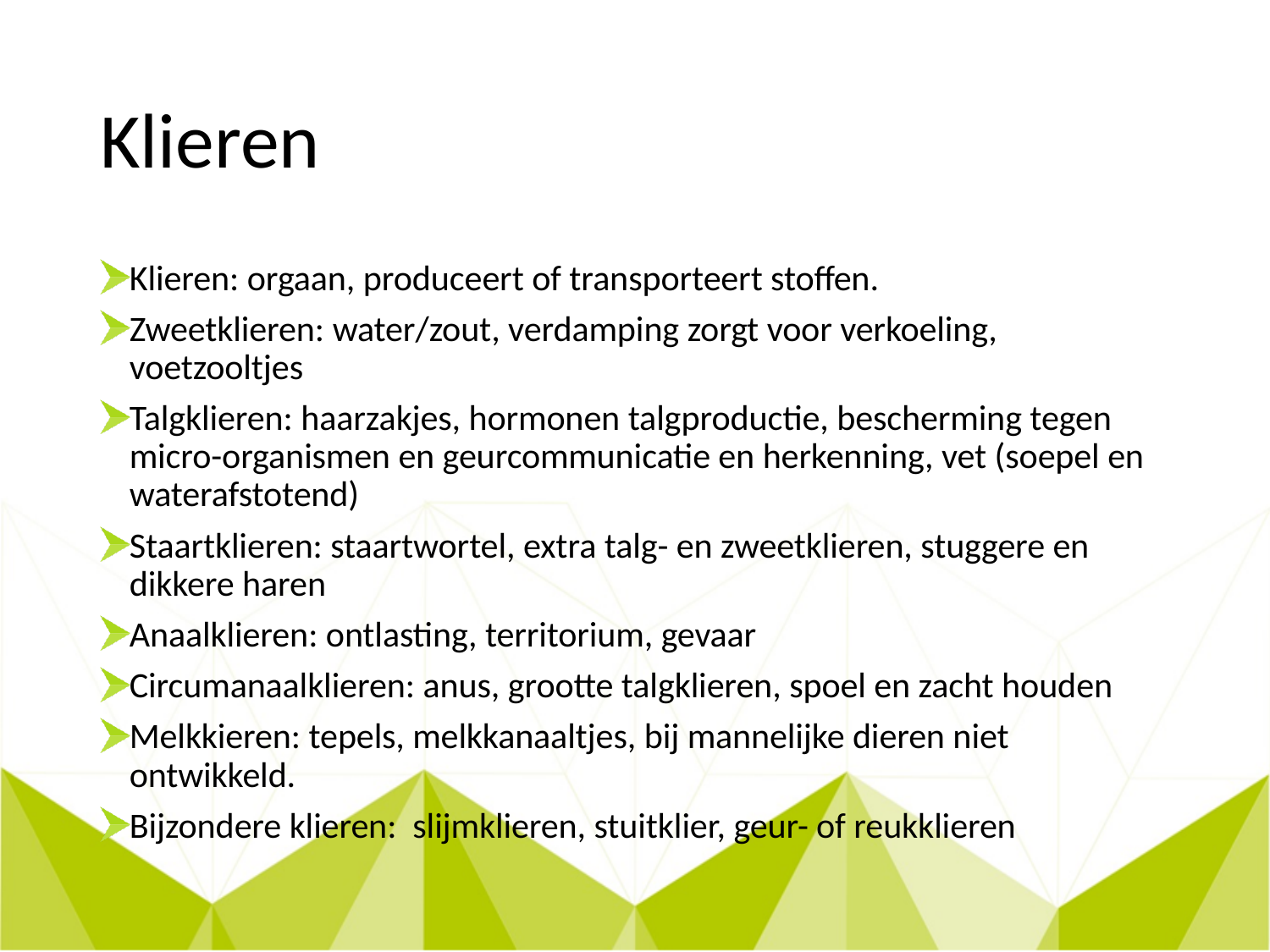

# Klieren
Klieren: orgaan, produceert of transporteert stoffen.
Zweetklieren: water/zout, verdamping zorgt voor verkoeling, voetzooltjes
Talgklieren: haarzakjes, hormonen talgproductie, bescherming tegen micro-organismen en geurcommunicatie en herkenning, vet (soepel en waterafstotend)
Staartklieren: staartwortel, extra talg- en zweetklieren, stuggere en dikkere haren
Anaalklieren: ontlasting, territorium, gevaar
Circumanaalklieren: anus, grootte talgklieren, spoel en zacht houden
Melkkieren: tepels, melkkanaaltjes, bij mannelijke dieren niet ontwikkeld.
Bijzondere klieren:  slijmklieren, stuitklier, geur- of reukklieren